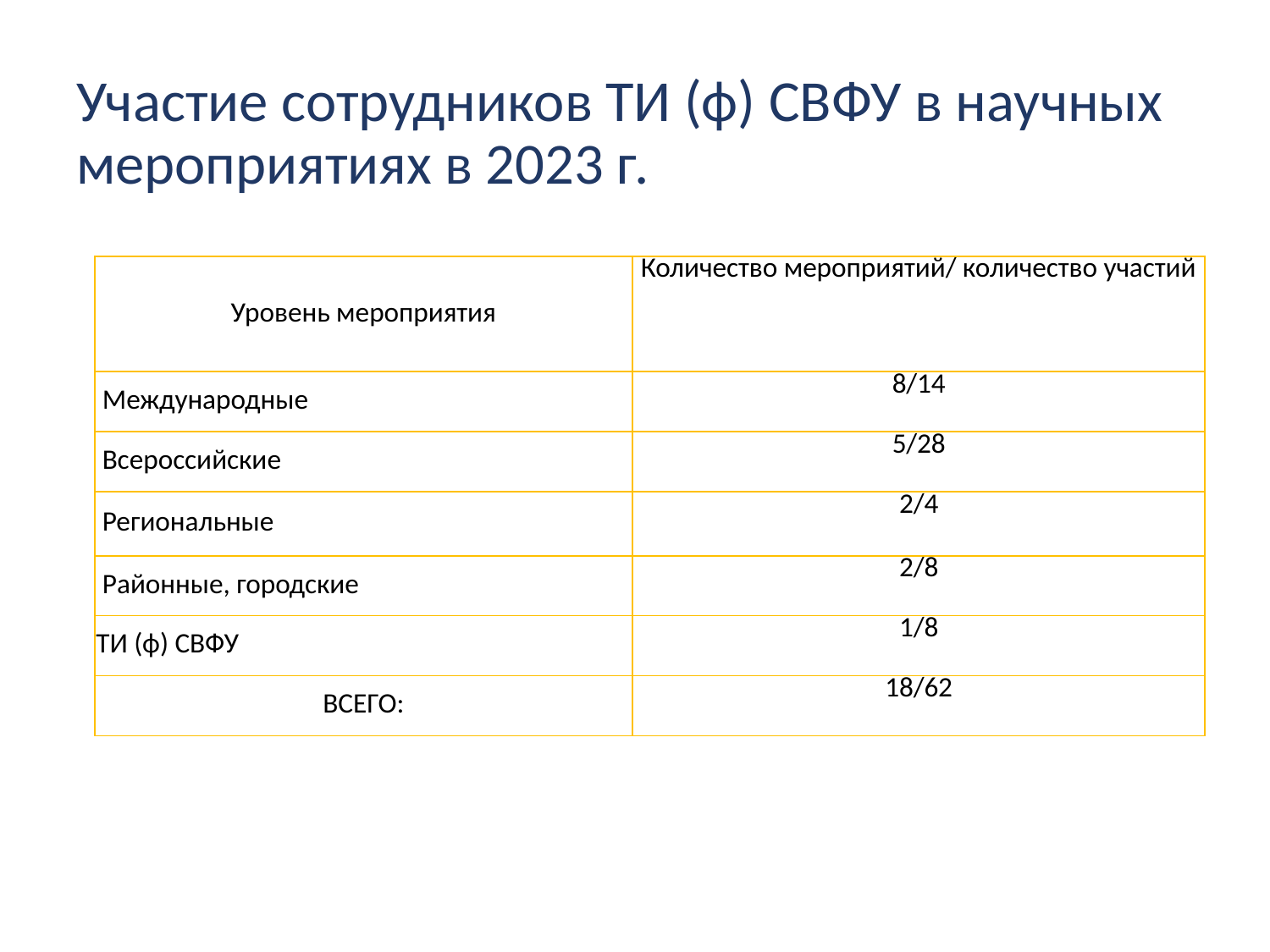

# Участие сотрудников ТИ (ф) СВФУ в научных мероприятиях в 2023 г.
| Уровень мероприятия | Количество мероприятий/ количество участий |
| --- | --- |
| Международные | 8/14 |
| Всероссийские | 5/28 |
| Региональные | 2/4 |
| Районные, городские | 2/8 |
| ТИ (ф) СВФУ | 1/8 |
| ВСЕГО: | 18/62 |